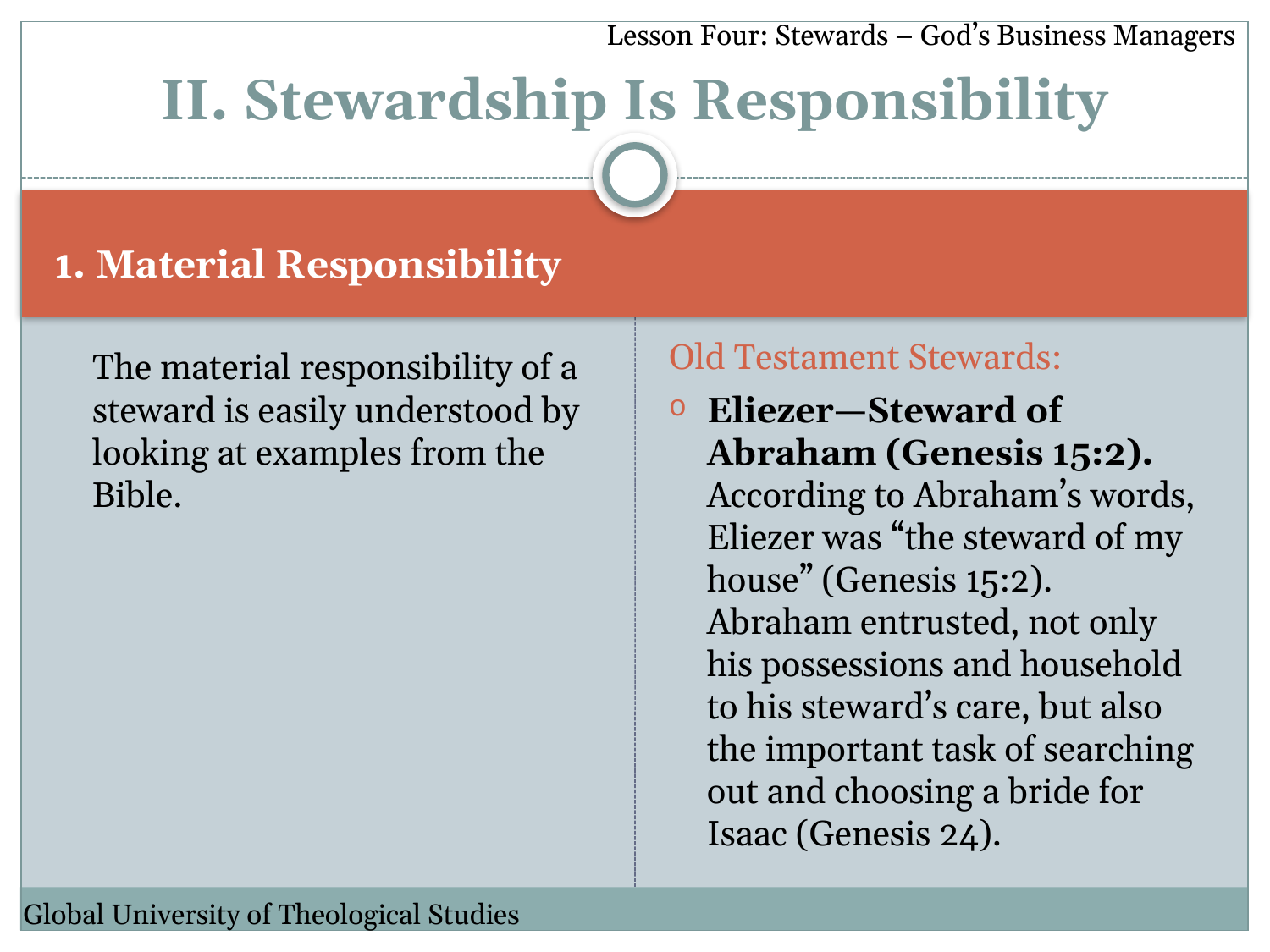

Lesson Four: Stewards – God’s Business Managers
# II. Stewardship Is Responsibility
1. Material Responsibility
Old Testament Stewards:
	The material responsibility of a steward is easily understood by looking at examples from the Bible.
Eliezer—Steward of Abraham (Genesis 15:2). According to Abraham’s words, Eliezer was “the steward of my house” (Genesis 15:2). Abraham entrusted, not only his possessions and household to his steward’s care, but also the important task of searching out and choosing a bride for Isaac (Genesis 24).
Global University of Theological Studies